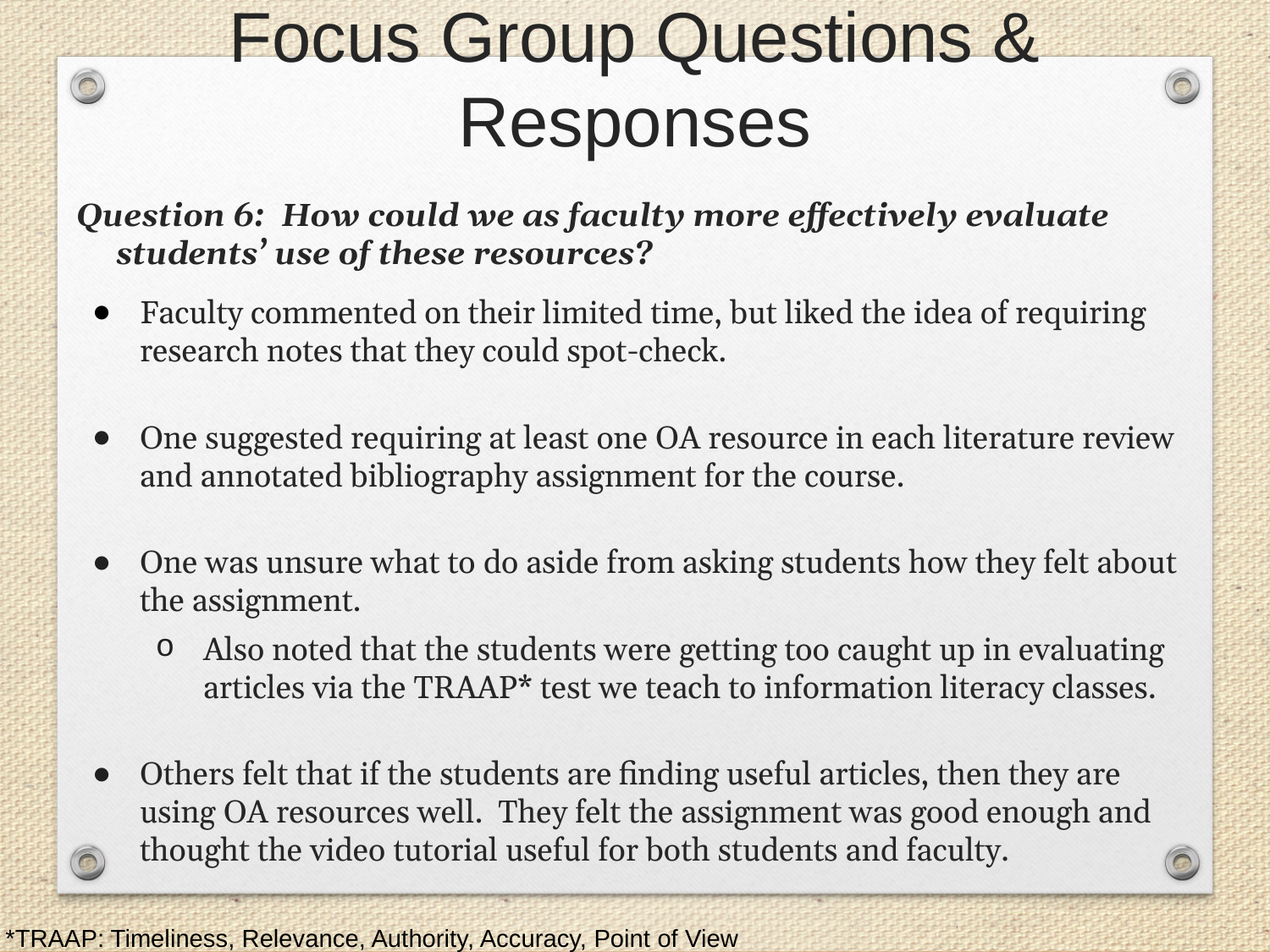

# Focus Group Questions & Responses
Question 6:  How could we as faculty more effectively evaluate students’ use of these resources?
Faculty commented on their limited time, but liked the idea of requiring research notes that they could spot-check.
One suggested requiring at least one OA resource in each literature review and annotated bibliography assignment for the course.
One was unsure what to do aside from asking students how they felt about the assignment.
Also noted that the students were getting too caught up in evaluating articles via the TRAAP* test we teach to information literacy classes.
Others felt that if the students are finding useful articles, then they are using OA resources well.  They felt the assignment was good enough and thought the video tutorial useful for both students and faculty.
*TRAAP: Timeliness, Relevance, Authority, Accuracy, Point of View